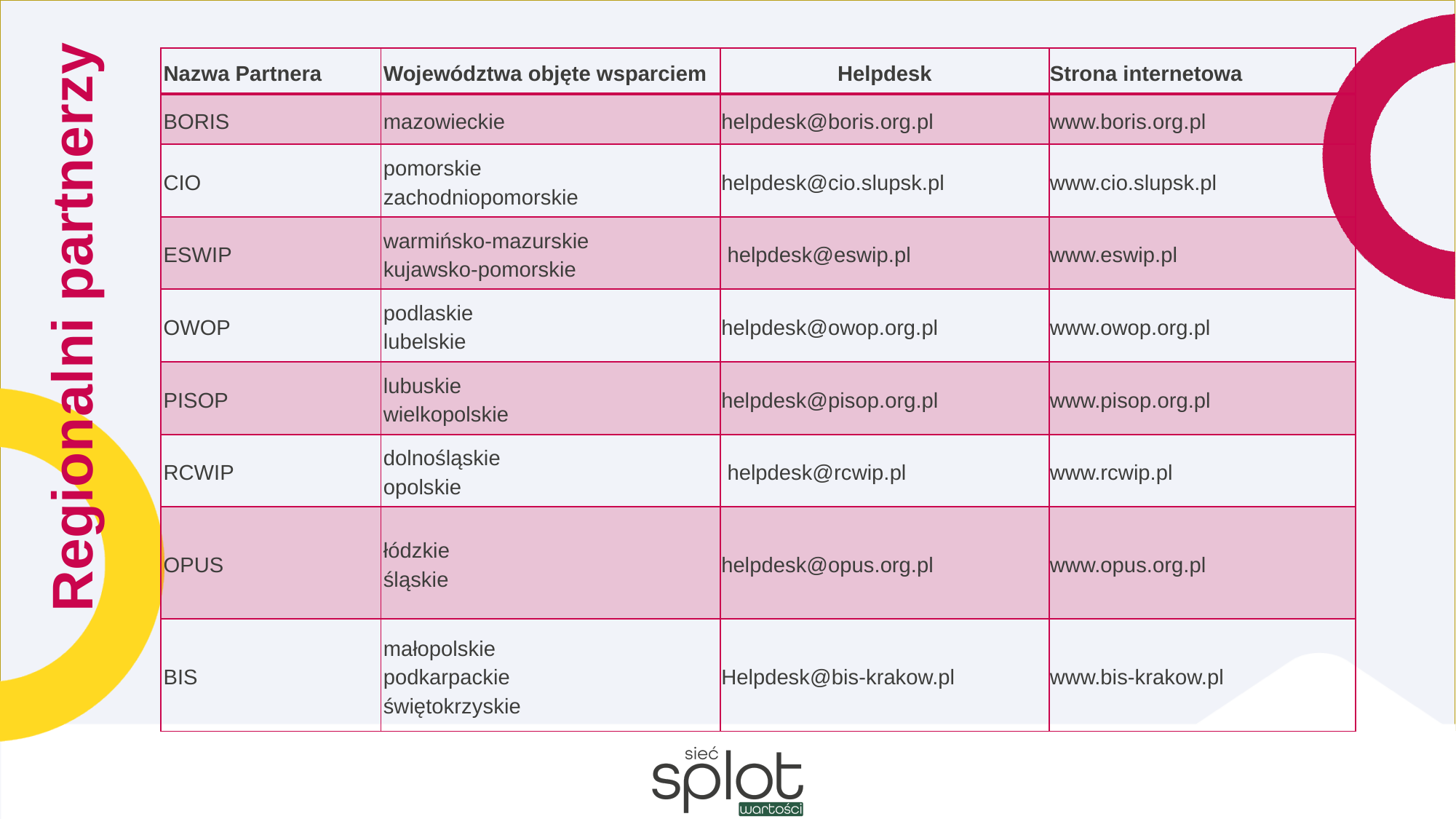

| Nazwa Partnera | Województwa objęte wsparciem | Helpdesk | Strona internetowa |
| --- | --- | --- | --- |
| BORIS | mazowieckie | helpdesk@boris.org.pl | www.boris.org.pl |
| CIO | pomorskie zachodniopomorskie | helpdesk@cio.slupsk.pl | www.cio.slupsk.pl |
| ESWIP | warmińsko-mazurskie kujawsko-pomorskie | helpdesk@eswip.pl | www.eswip.pl |
| OWOP | podlaskie lubelskie | helpdesk@owop.org.pl | www.owop.org.pl |
| PISOP | lubuskie wielkopolskie | helpdesk@pisop.org.pl | www.pisop.org.pl |
| RCWIP | dolnośląskie opolskie | helpdesk@rcwip.pl | www.rcwip.pl |
| OPUS | łódzkie śląskie | helpdesk@opus.org.pl | www.opus.org.pl |
| BIS | małopolskie podkarpackie świętokrzyskie | Helpdesk@bis-krakow.pl | www.bis-krakow.pl |
# Regionalni partnerzy